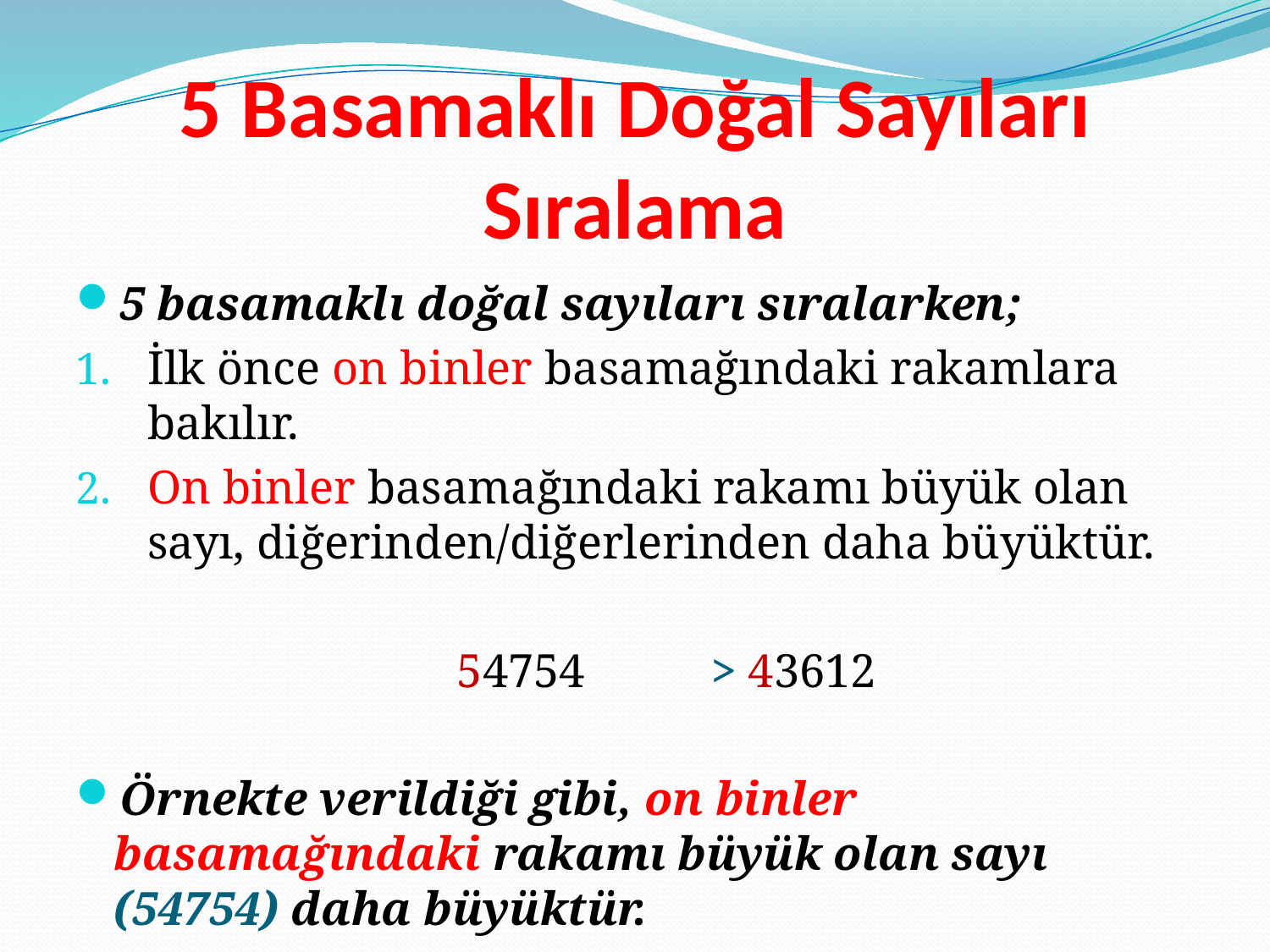

# 5 Basamaklı Doğal Sayıları Sıralama
5 basamaklı doğal sayıları sıralarken;
İlk önce on binler basamağındaki rakamlara bakılır.
On binler basamağındaki rakamı büyük olan sayı, diğerinden/diğerlerinden daha büyüktür.

			54754	> 43612

Örnekte verildiği gibi, on binler basamağındaki rakamı büyük olan sayı (54754) daha büyüktür.